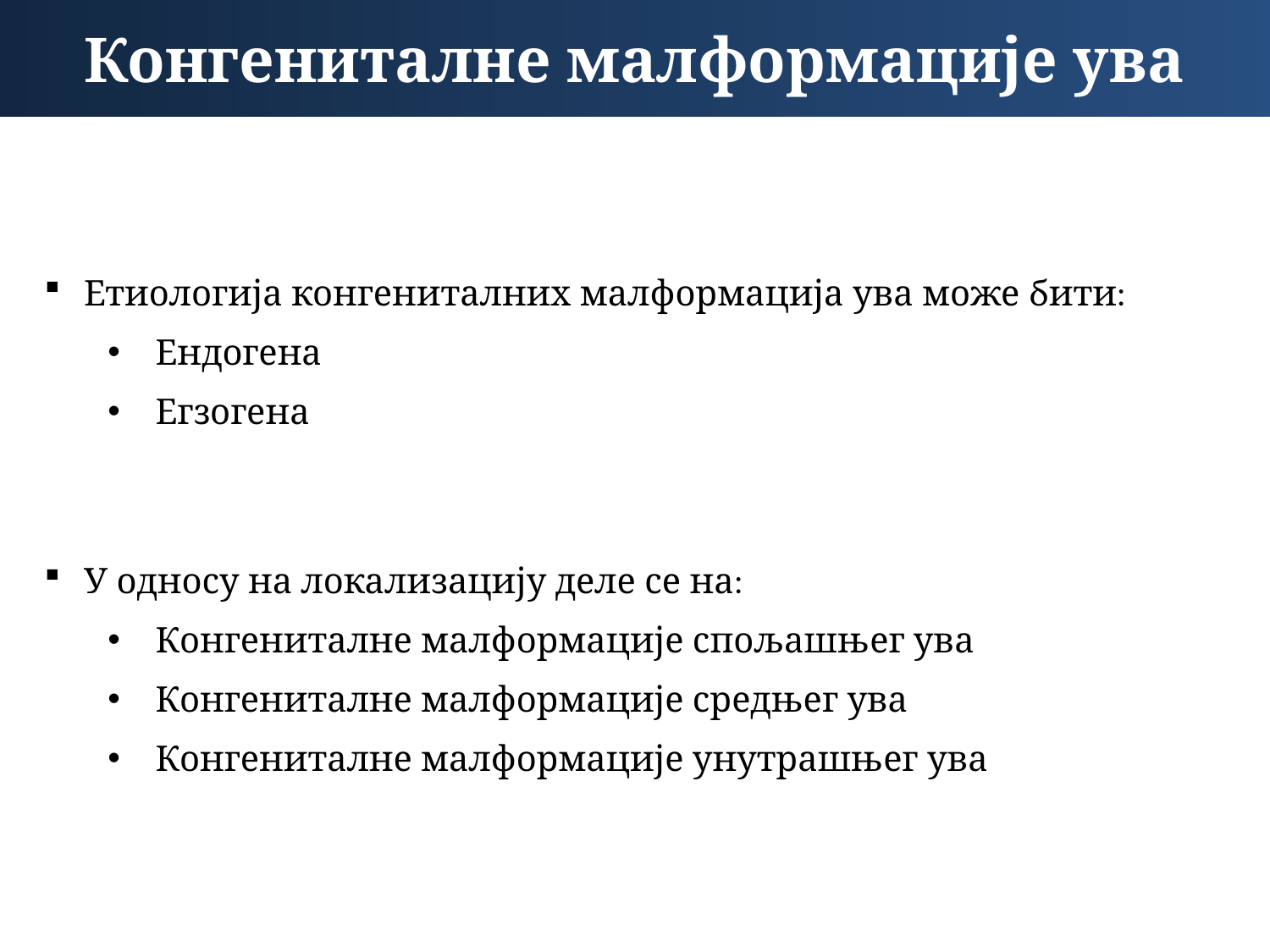

Конгениталне малформације ува

Етиологија конгениталних малформација ува може бити:

Ендогена

Егзогена

У односу на локализацију деле се на:

Конгениталне малформације спољашњег ува

Конгениталне малформације средњег ува

Конгениталне малформације унутрашњег ува